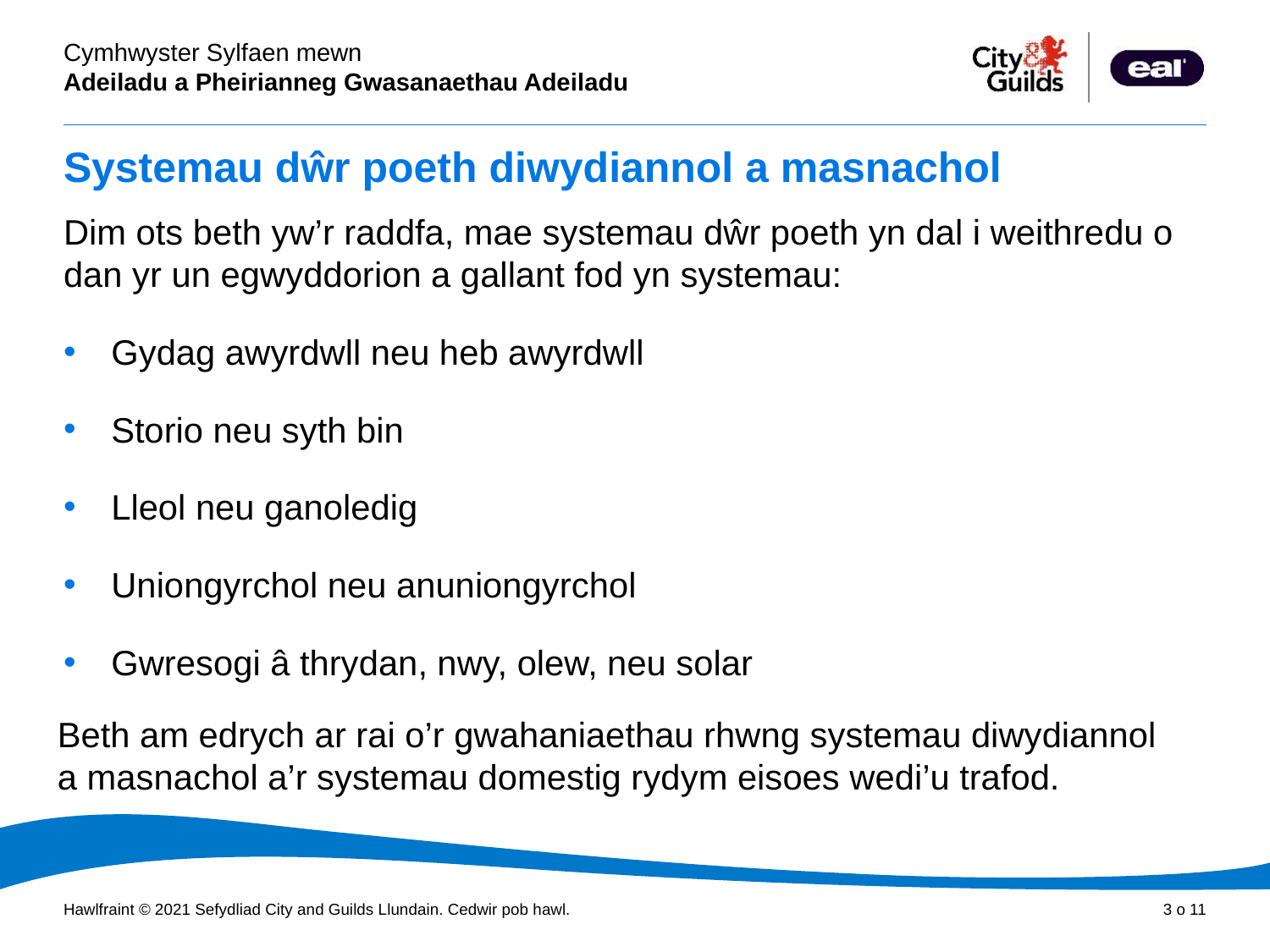

# Systemau dŵr poeth diwydiannol a masnachol
Dim ots beth yw’r raddfa, mae systemau dŵr poeth yn dal i weithredu o dan yr un egwyddorion a gallant fod yn systemau:
Gydag awyrdwll neu heb awyrdwll
Storio neu syth bin
Lleol neu ganoledig
Uniongyrchol neu anuniongyrchol
Gwresogi â thrydan, nwy, olew, neu solar

Beth am edrych ar rai o’r gwahaniaethau rhwng systemau diwydiannol a masnachol a’r systemau domestig rydym eisoes wedi’u trafod.